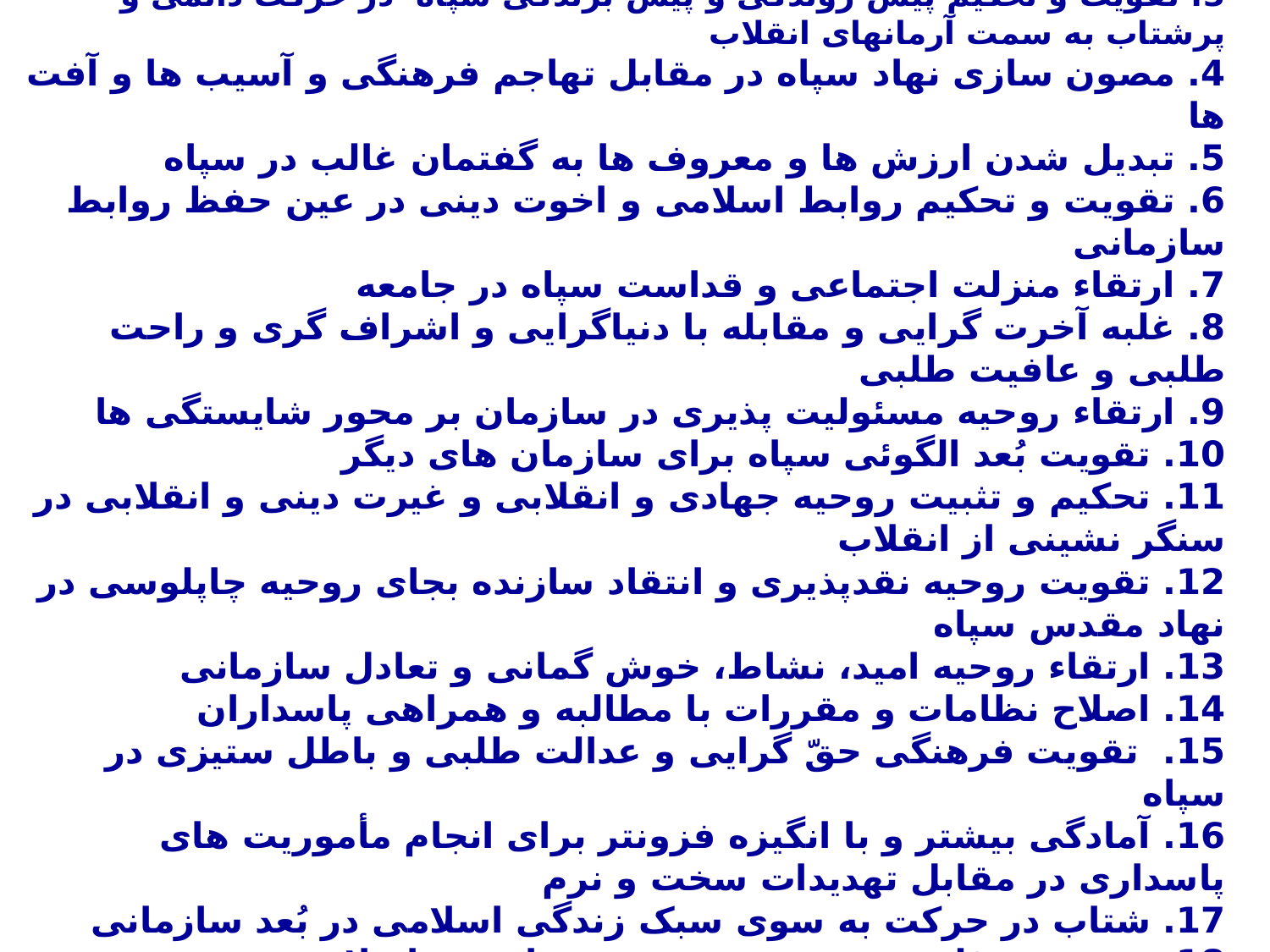

4- آثار و برکات سازمانی
1. تحقّق تدابیر و انتظارات امامین انقلاب از سپاه و فرزندان پاسدارشان
2. پر فروغ شدن معنویت تعالی بخش در سپاه
3. تقویت و تحکیم پیش روندگی و پیش برندگی سپاه  در حرکت دائمی و پرشتاب به سمت آرمانهای انقلاب
4. مصون سازی نهاد سپاه در مقابل تهاجم فرهنگی و آسیب ها و آفت ها
5. تبدیل شدن ارزش ها و معروف ها به گفتمان غالب در سپاه
6. تقویت و تحکیم روابط اسلامی و اخوت دینی در عین حفظ روابط سازمانی
7. ارتقاء منزلت اجتماعی و قداست سپاه در جامعه
8. غلبه آخرت گرایی و مقابله با دنیاگرایی و اشراف گری و راحت طلبی و عافیت طلبی
9. ارتقاء روحیه مسئولیت پذیری در سازمان بر محور شایستگی ها
10. تقویت بُعد الگوئی سپاه برای سازمان های دیگر
11. تحکیم و تثبیت روحیه جهادی و انقلابی و غیرت دینی و انقلابی در سنگر نشینی از انقلاب
12. تقویت روحیه نقدپذیری و انتقاد سازنده بجای روحیه چاپلوسی در نهاد مقدس سپاه
13. ارتقاء روحیه امید، نشاط، خوش گمانی و تعادل سازمانی
14. اصلاح نظامات و مقررات با مطالبه و همراهی پاسداران
15.  تقویت فرهنگی حقّ گرایی و عدالت طلبی و باطل ستیزی در سپاه
16. آمادگی بیشتر و با انگیزه فزونتر برای انجام مأموریت های پاسداری در مقابل تهدیدات سخت و نرم
17. شتاب در حرکت به سوی سبک زندگی اسلامی در بُعد سازمانی
18. تقویت و غلبه رهبری مدیریت و فرماندهی اسلامی بر مدیریت صرف نظامی و قراردادی
19. نهادینه شدن شایسته سالاری و جلوگیری از خطر نفوذپذیری فکری و فیزیکی
 20. فراهم شدن زمینه ها  برای نصرت، امداد و هدایت ویژه خدا